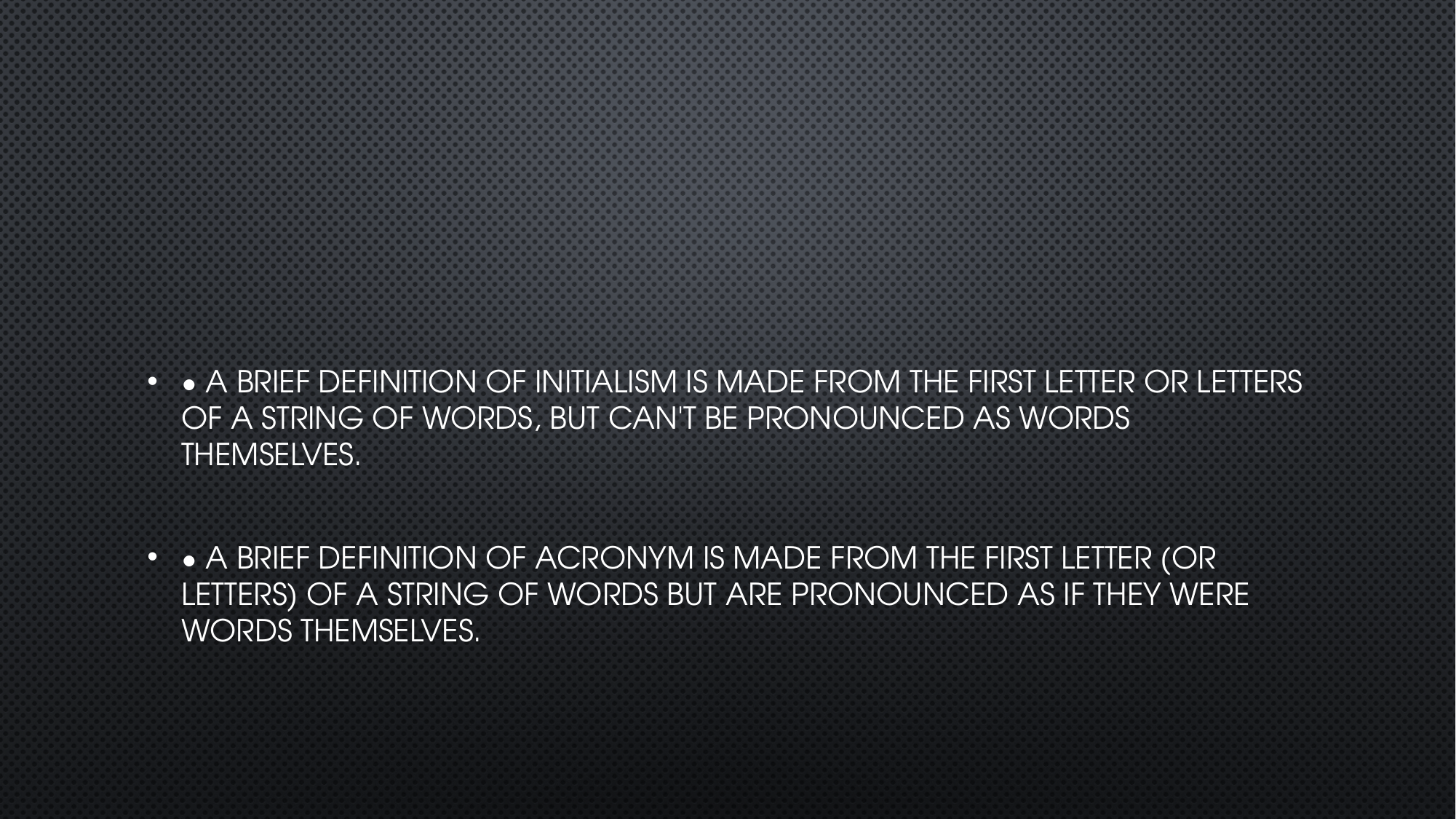

#
• A brief definition of Initialism is made from the first letter or letters of a string of words, but can't be pronounced as words themselves.

• A brief definition of Acronym is made from the first letter (or letters) of a string of words but are pronounced as if they were words themselves.